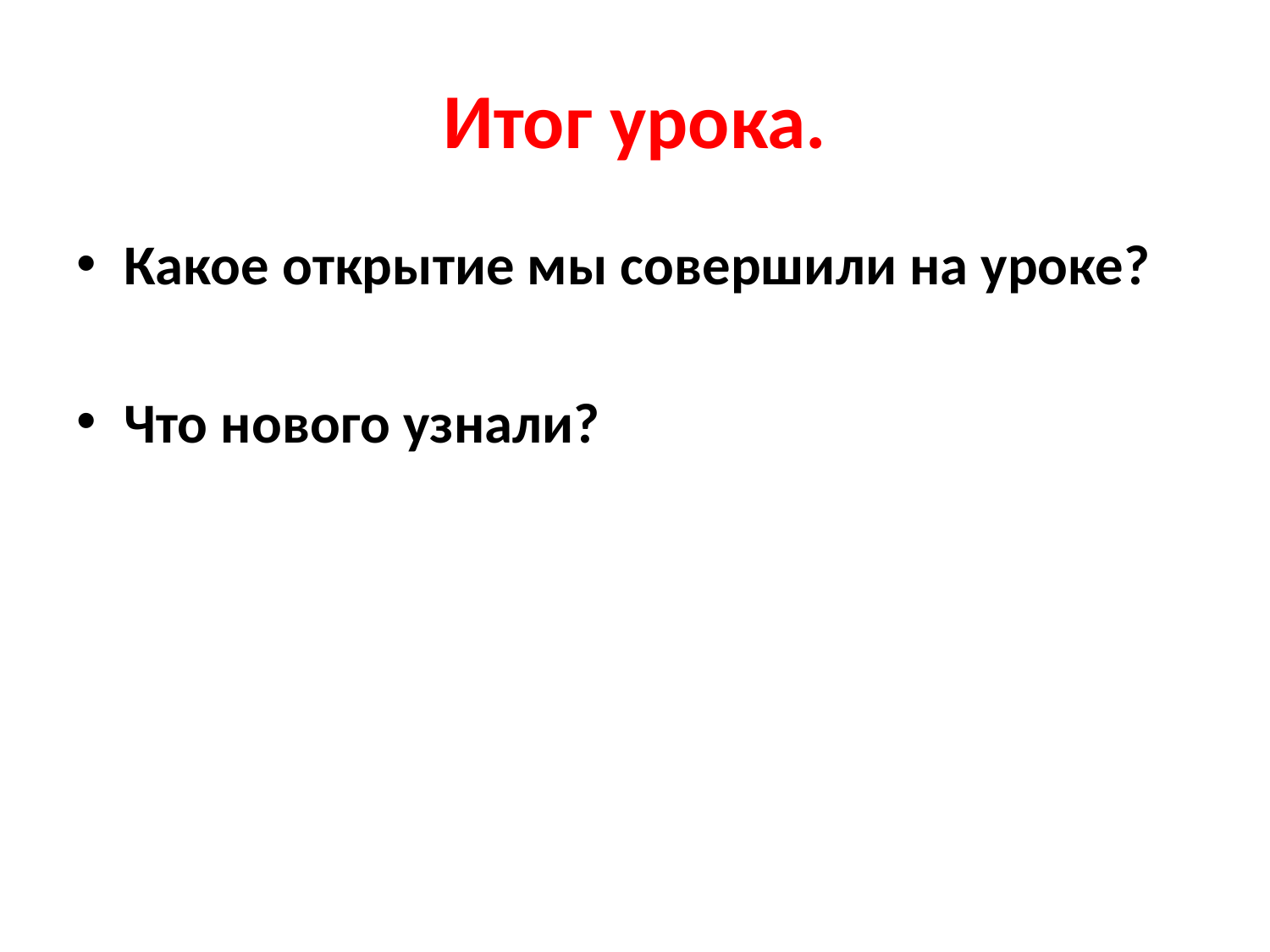

# Итог урока.
Какое открытие мы совершили на уроке?

Что нового узнали?